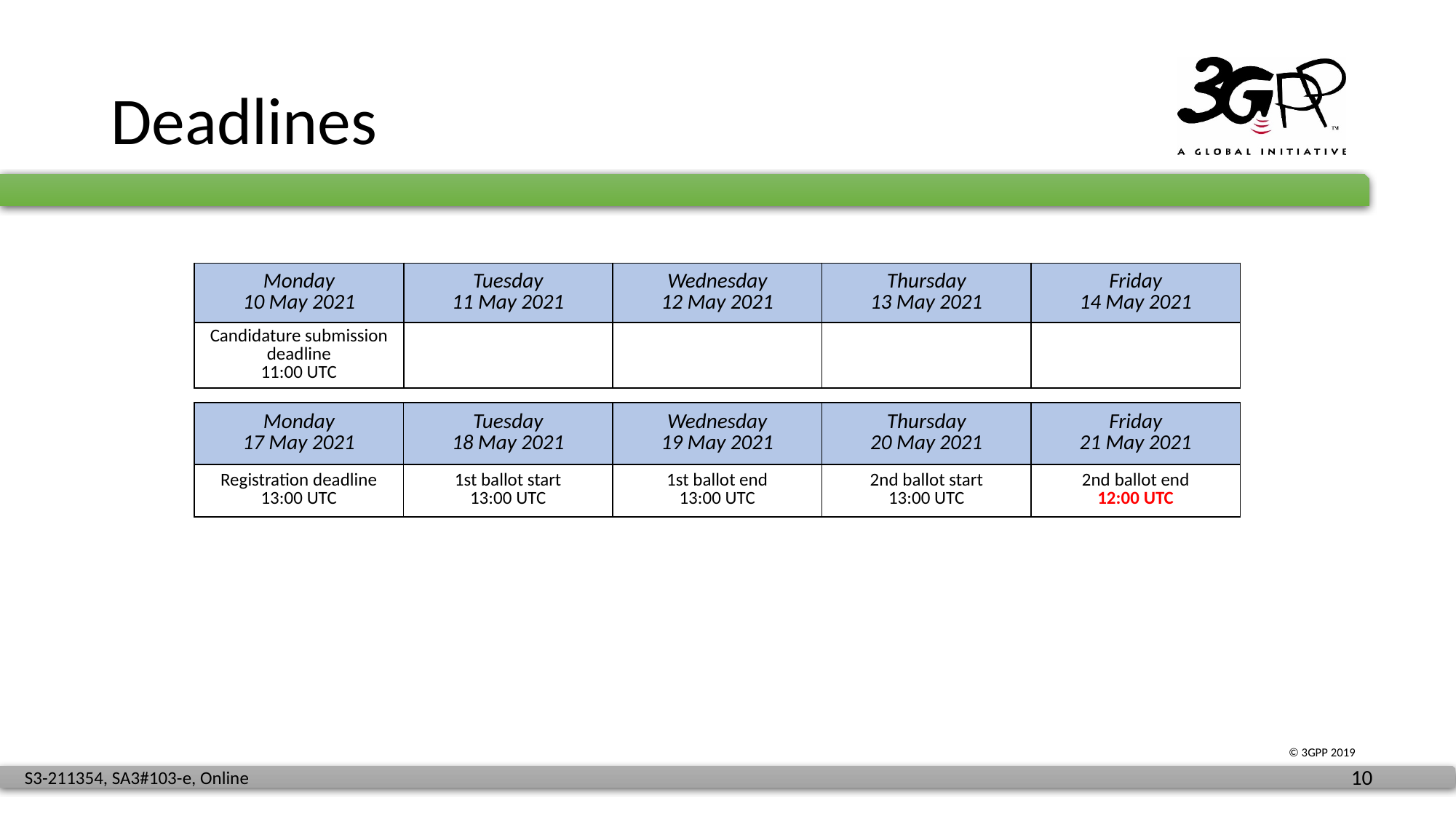

# Deadlines
| Monday 10 May 2021 | Tuesday 11 May 2021 | Wednesday 12 May 2021 | Thursday 13 May 2021 | Friday 14 May 2021 |
| --- | --- | --- | --- | --- |
| Candidature submission deadline 11:00 UTC |  |  |  |  |
| Monday 17 May 2021 | Tuesday 18 May 2021 | Wednesday 19 May 2021 | Thursday 20 May 2021 | Friday 21 May 2021 |
| --- | --- | --- | --- | --- |
| Registration deadline 13:00 UTC | 1st ballot start 13:00 UTC | 1st ballot end 13:00 UTC | 2nd ballot start 13:00 UTC | 2nd ballot end 12:00 UTC |